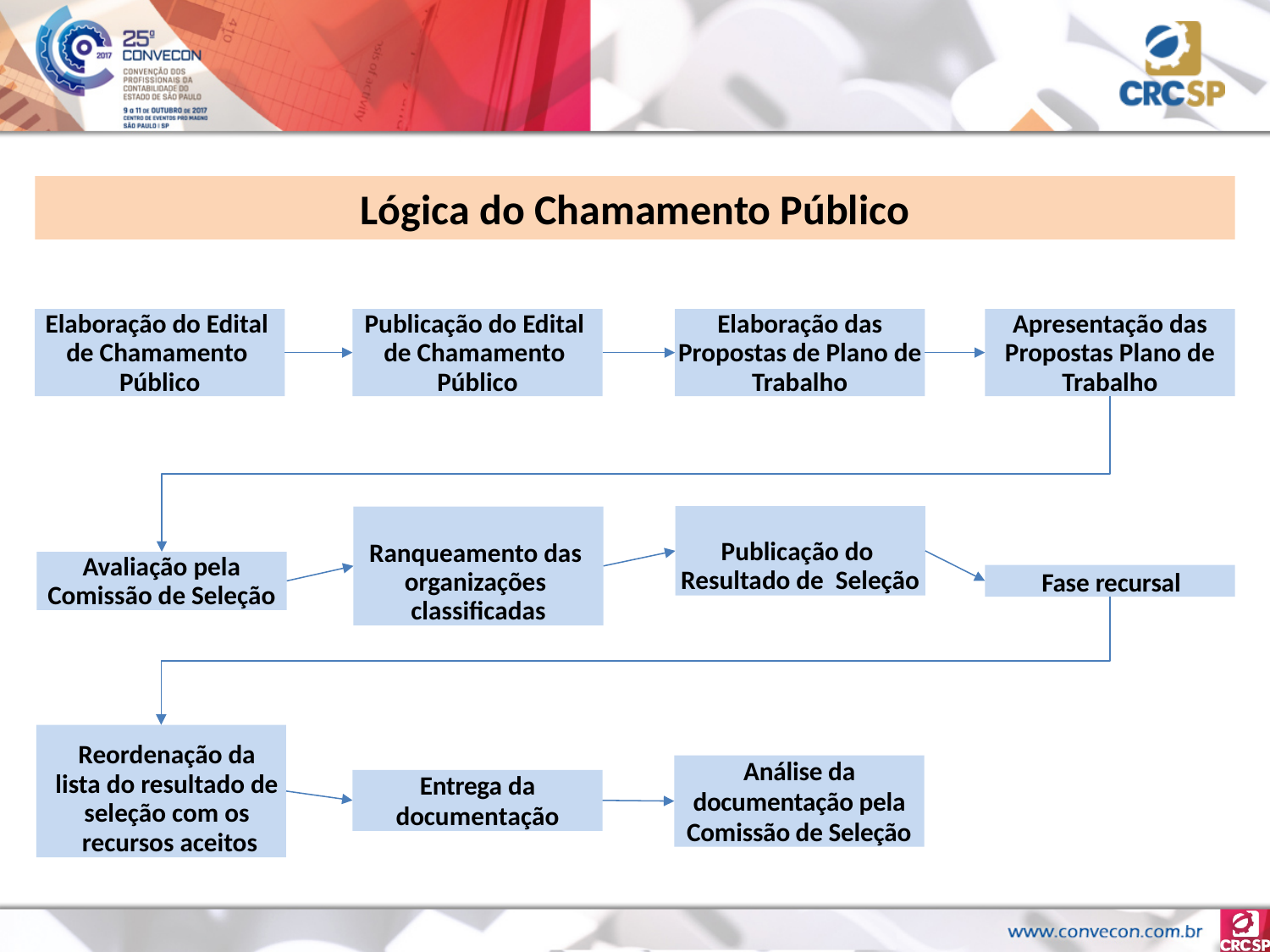

Lógica do Chamamento Público
Elaboração do Edital  de Chamamento  Público
Publicação do Edital  de Chamamento  Público
Elaboração das Propostas de Plano de Trabalho
Apresentação das Propostas Plano de Trabalho
Avaliação pela Comissão de Seleção
Fase recursal

Publicação do  Resultado de  Seleção

Ranqueamento das  organizações  classificadas
Reordenação da  lista do resultado de  seleção com os  recursos aceitos
Entrega da documentação
Análise da documentação pela Comissão de Seleção